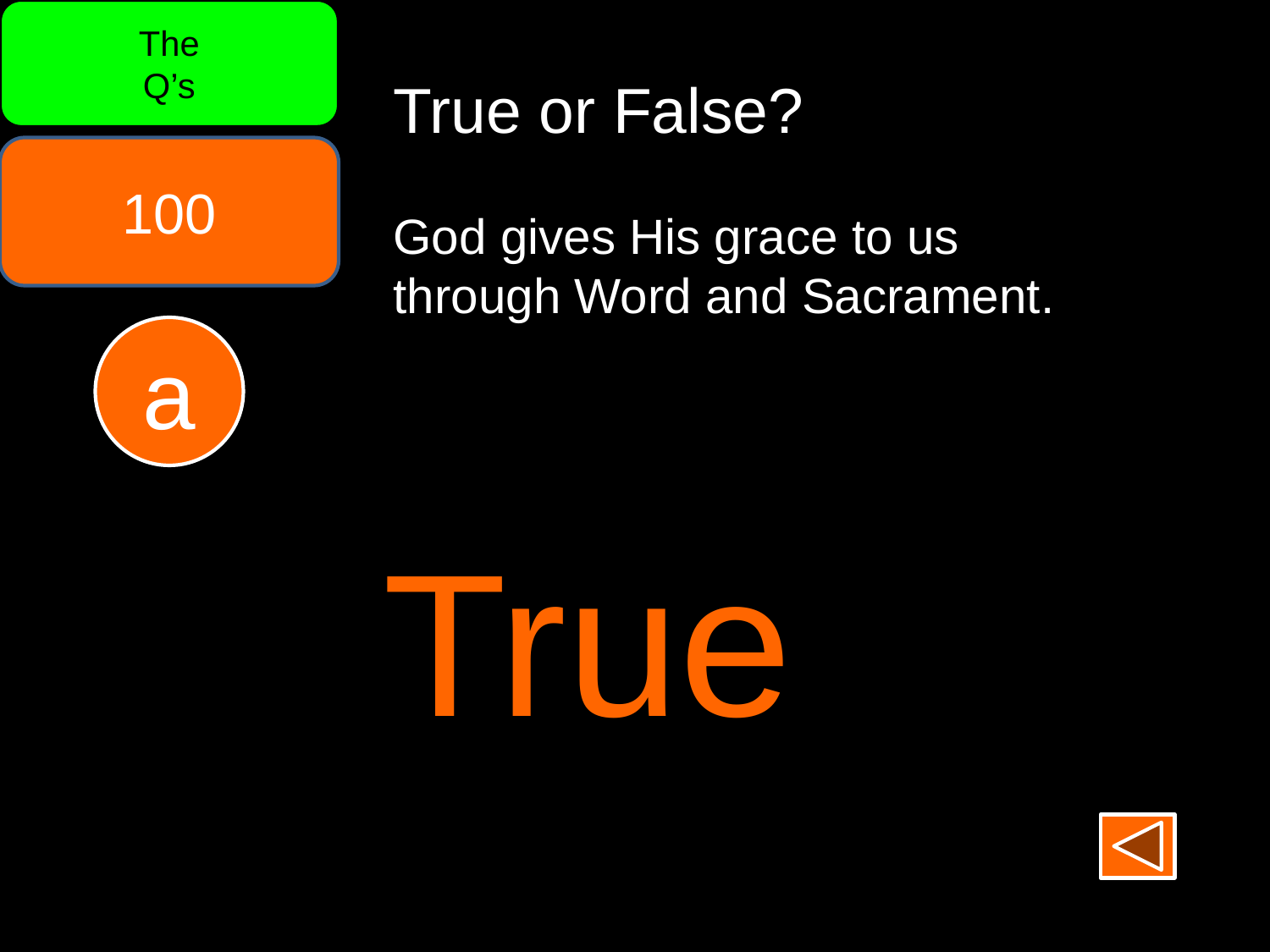

The
Q’s
True or False?

God gives His grace to us
through Word and Sacrament.
100
a
True